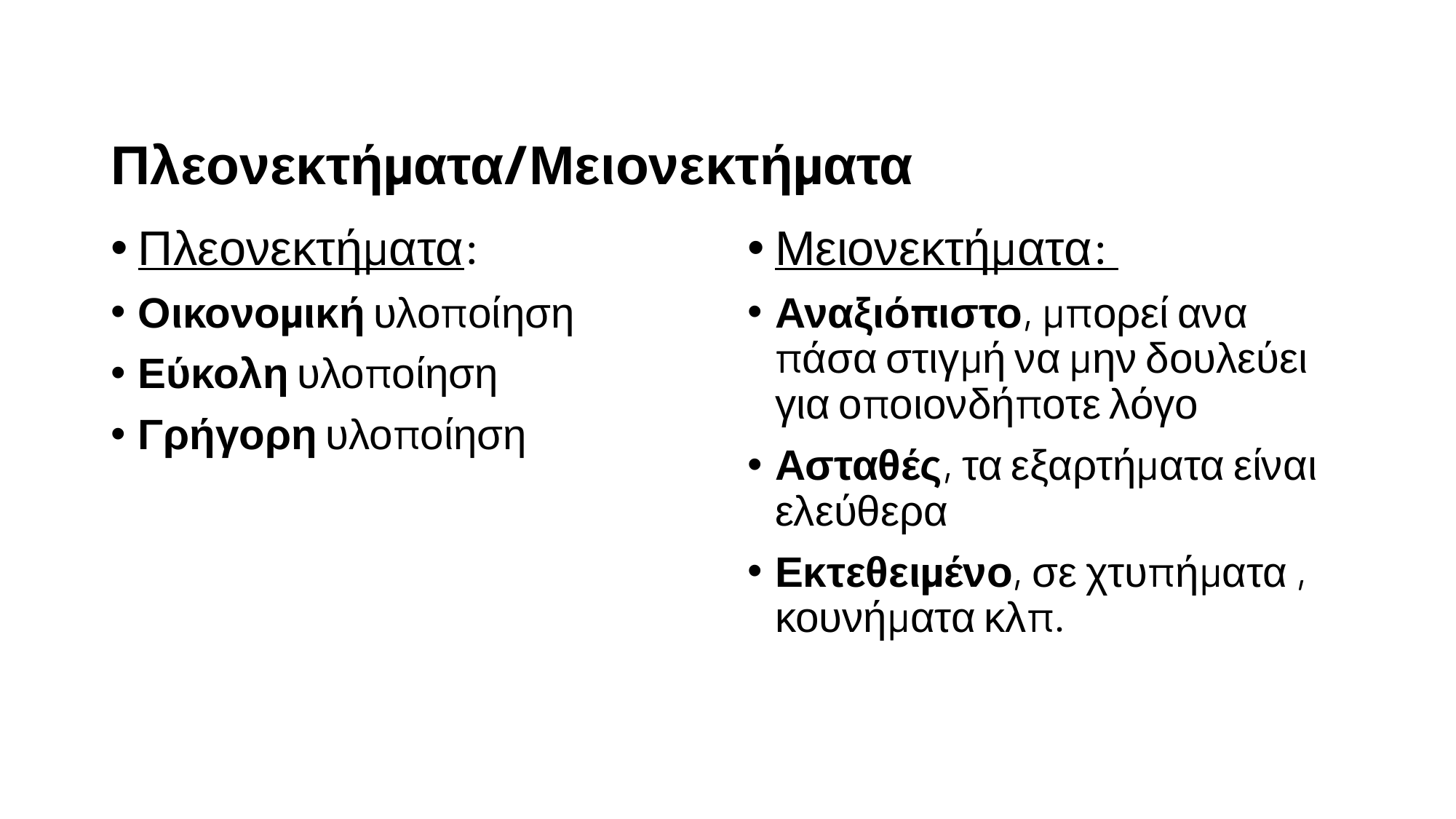

# Πλεονεκτήματα/Μειονεκτήματα
Πλεονεκτήματα:
Οικονομική υλοποίηση
Εύκολη υλοποίηση
Γρήγορη υλοποίηση

Μειονεκτήματα:
Αναξιόπιστο, μπορεί ανα πάσα στιγμή να μην δουλεύει για οποιονδήποτε λόγο
Ασταθές, τα εξαρτήματα είναι ελεύθερα
Εκτεθειμένο, σε χτυπήματα , κουνήματα κλπ.